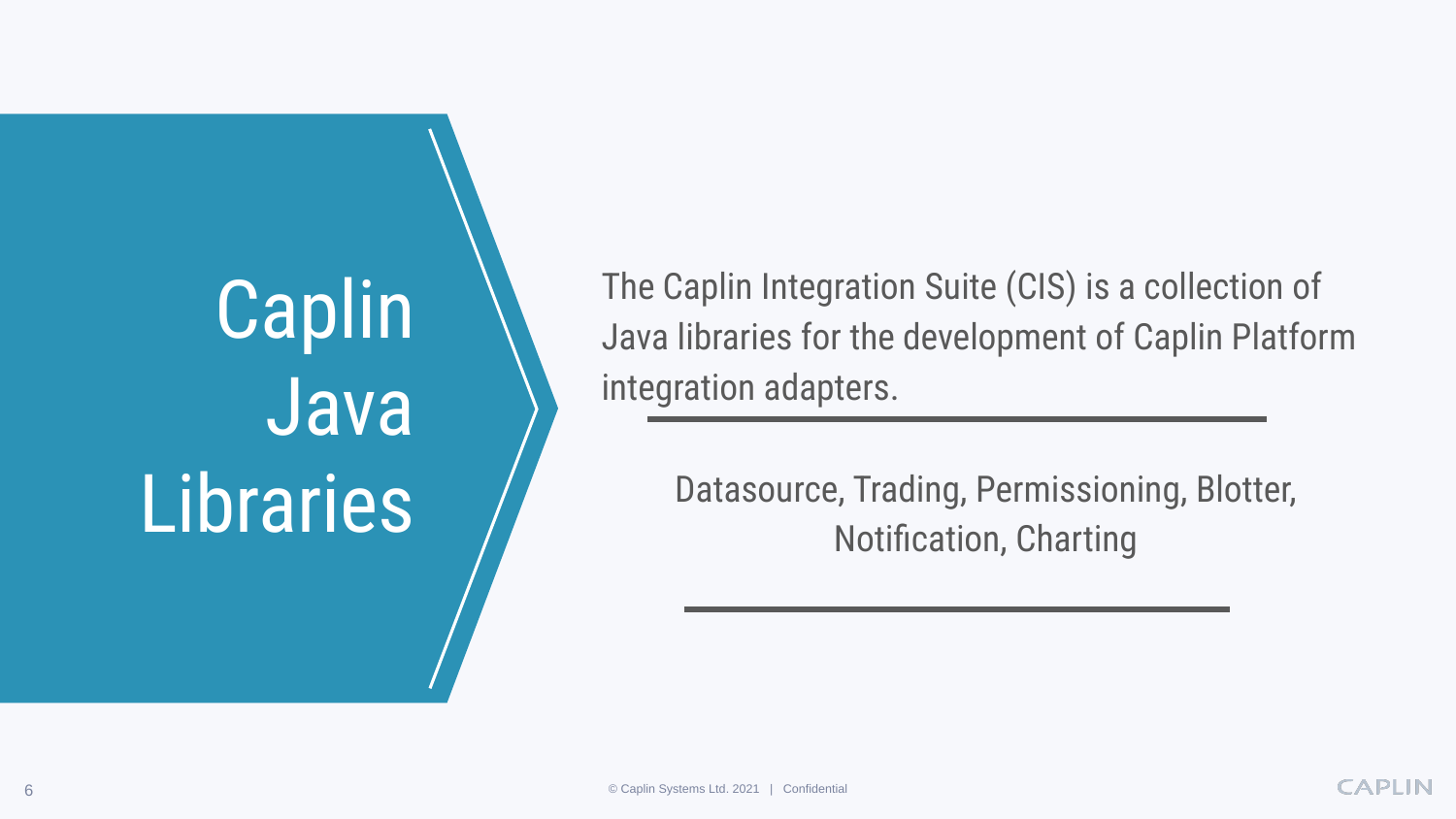

The Caplin Integration Suite (CIS) is a collection of Java libraries for the development of Caplin Platform integration adapters.

# Caplin Java
Libraries

Datasource, Trading, Permissioning, Blotter, Notification, Charting